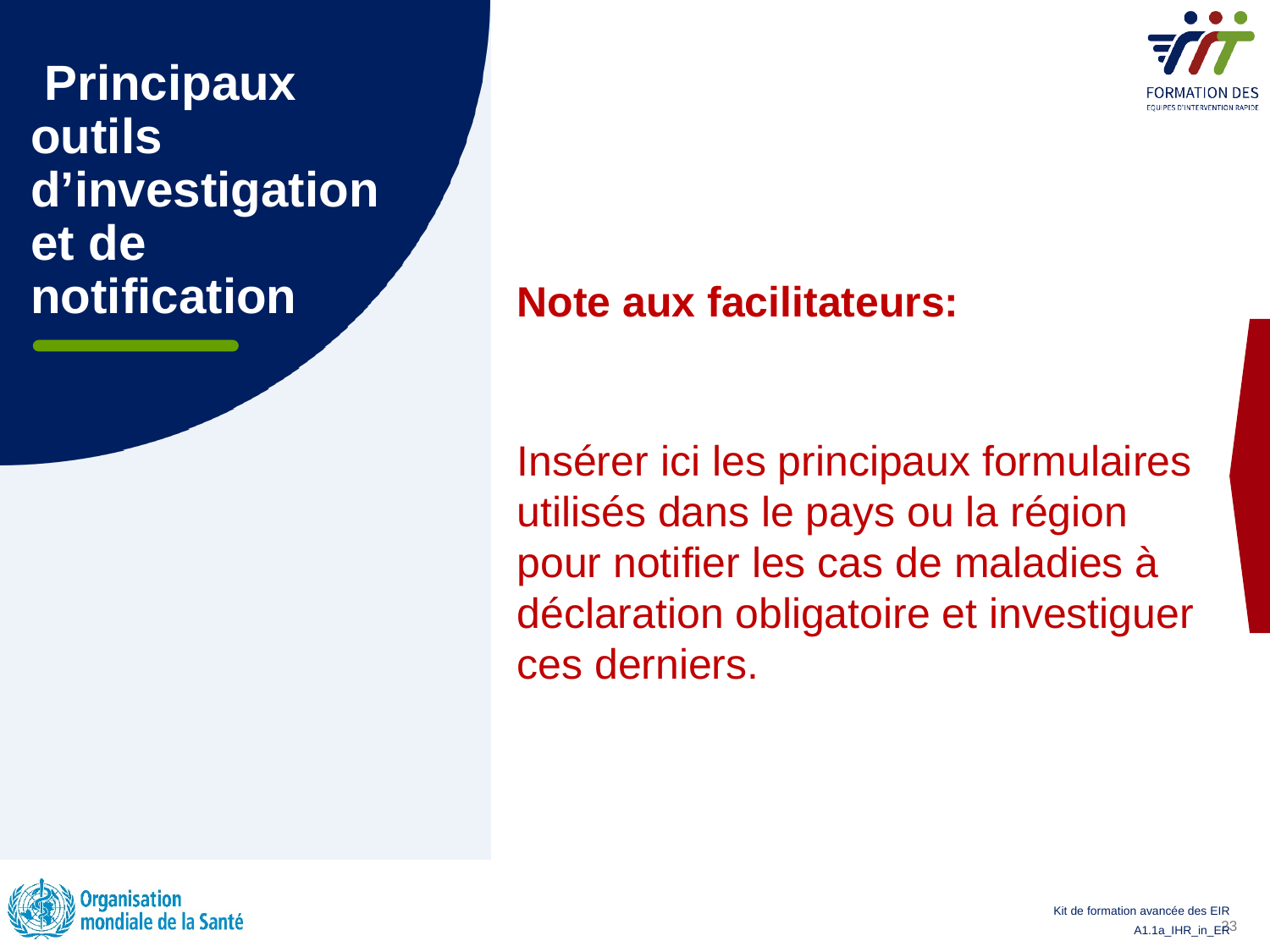

# Principaux outils d’investigation et de notification

Note aux facilitateurs:

Insérer ici les principaux formulaires utilisés dans le pays ou la région pour notifier les cas de maladies à déclaration obligatoire et investiguer ces derniers.